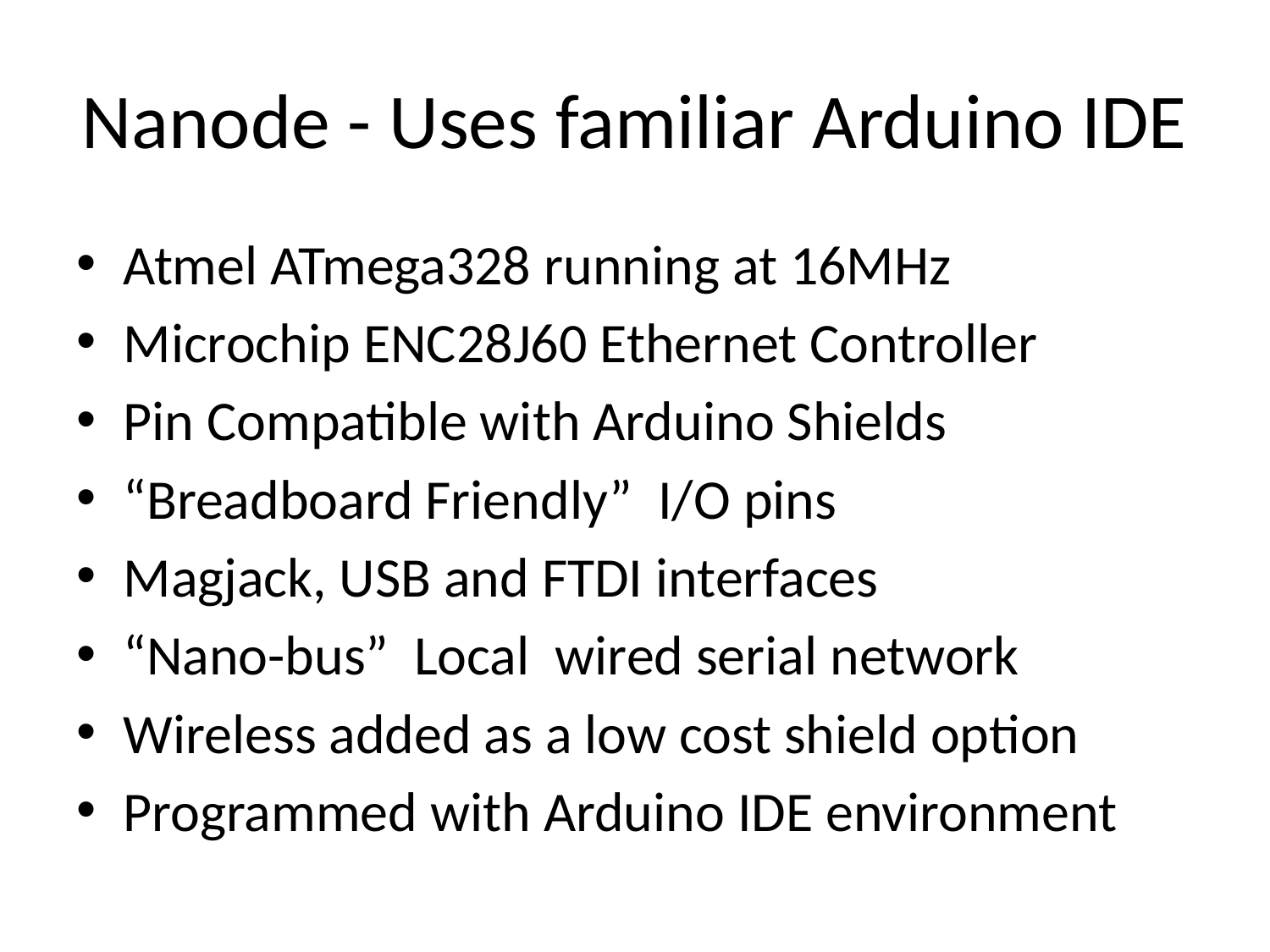

# Nanode - Uses familiar Arduino IDE
Atmel ATmega328 running at 16MHz
Microchip ENC28J60 Ethernet Controller
Pin Compatible with Arduino Shields
“Breadboard Friendly”  I/O pins
Magjack, USB and FTDI interfaces
“Nano-bus”  Local  wired serial network
Wireless added as a low cost shield option
Programmed with Arduino IDE environment